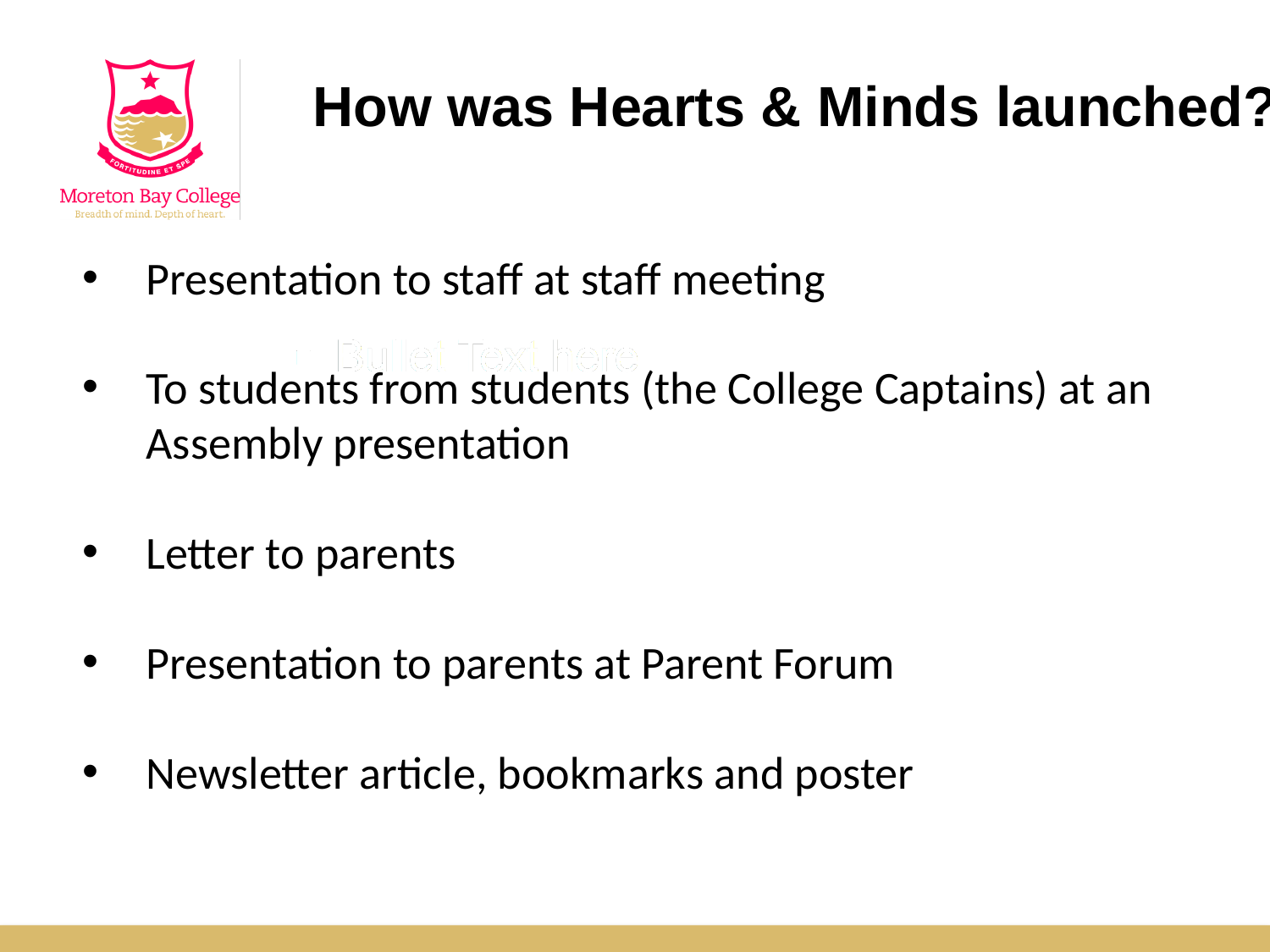

# How was Hearts & Minds launched?
Presentation to staff at staff meeting

To students from students (the College Captains) at an Assembly presentation

Letter to parents

Presentation to parents at Parent Forum

Newsletter article, bookmarks and poster